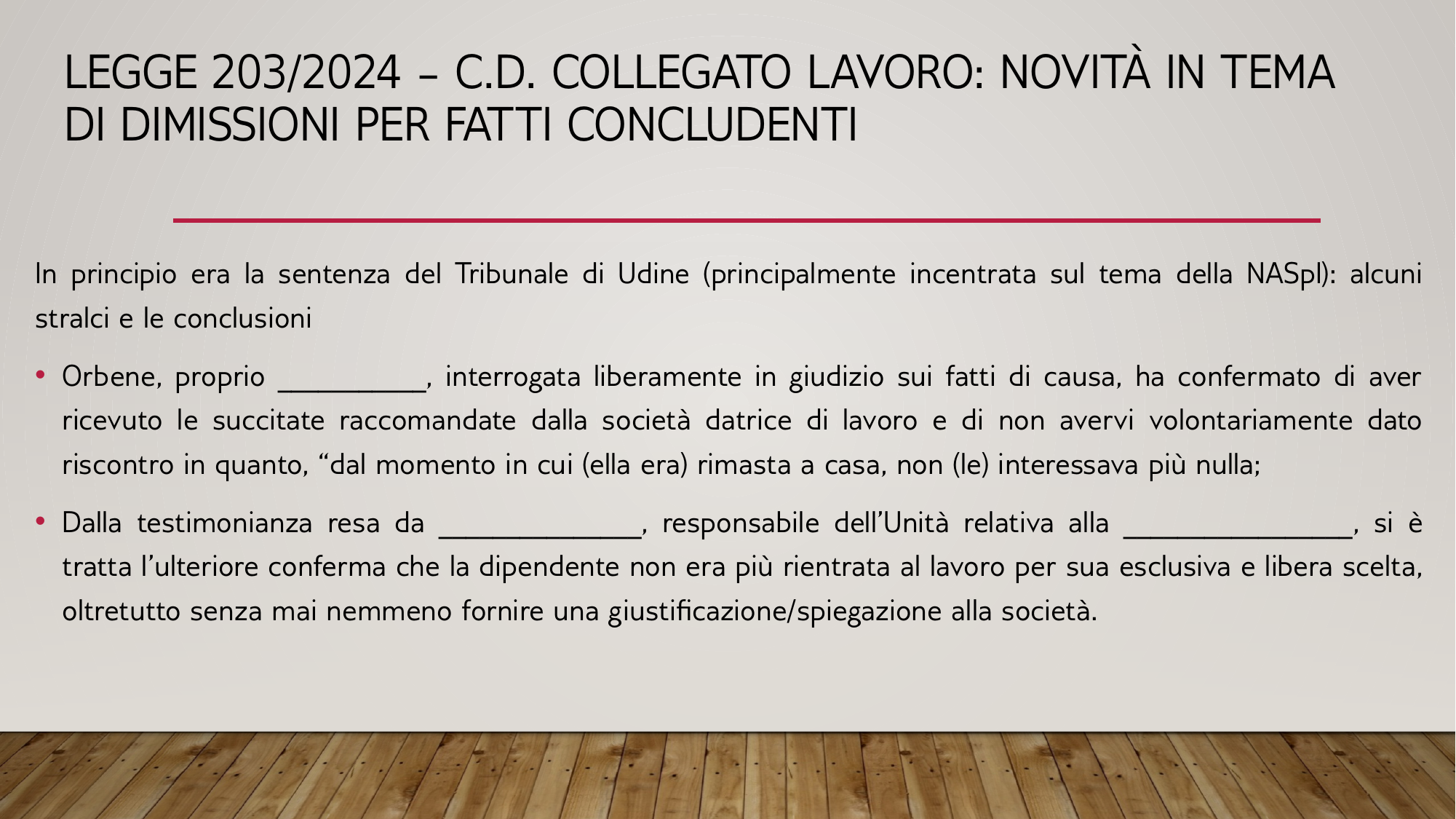

# Legge 203/2024 – c.d. collegato lavoro: novità in tema di dimissioni per fatti concludenti
In principio era la sentenza del Tribunale di Udine (principalmente incentrata sul tema della NASpI): alcuni stralci e le conclusioni
Orbene, proprio ___________, interrogata liberamente in giudizio sui fatti di causa, ha confermato di aver ricevuto le succitate raccomandate dalla società datrice di lavoro e di non avervi volontariamente dato riscontro in quanto, “dal momento in cui (ella era) rimasta a casa, non (le) interessava più nulla;
Dalla testimonianza resa da _______________, responsabile dell’Unità relativa alla _________________, si è tratta l’ulteriore conferma che la dipendente non era più rientrata al lavoro per sua esclusiva e libera scelta, oltretutto senza mai nemmeno fornire una giustificazione/spiegazione alla società.